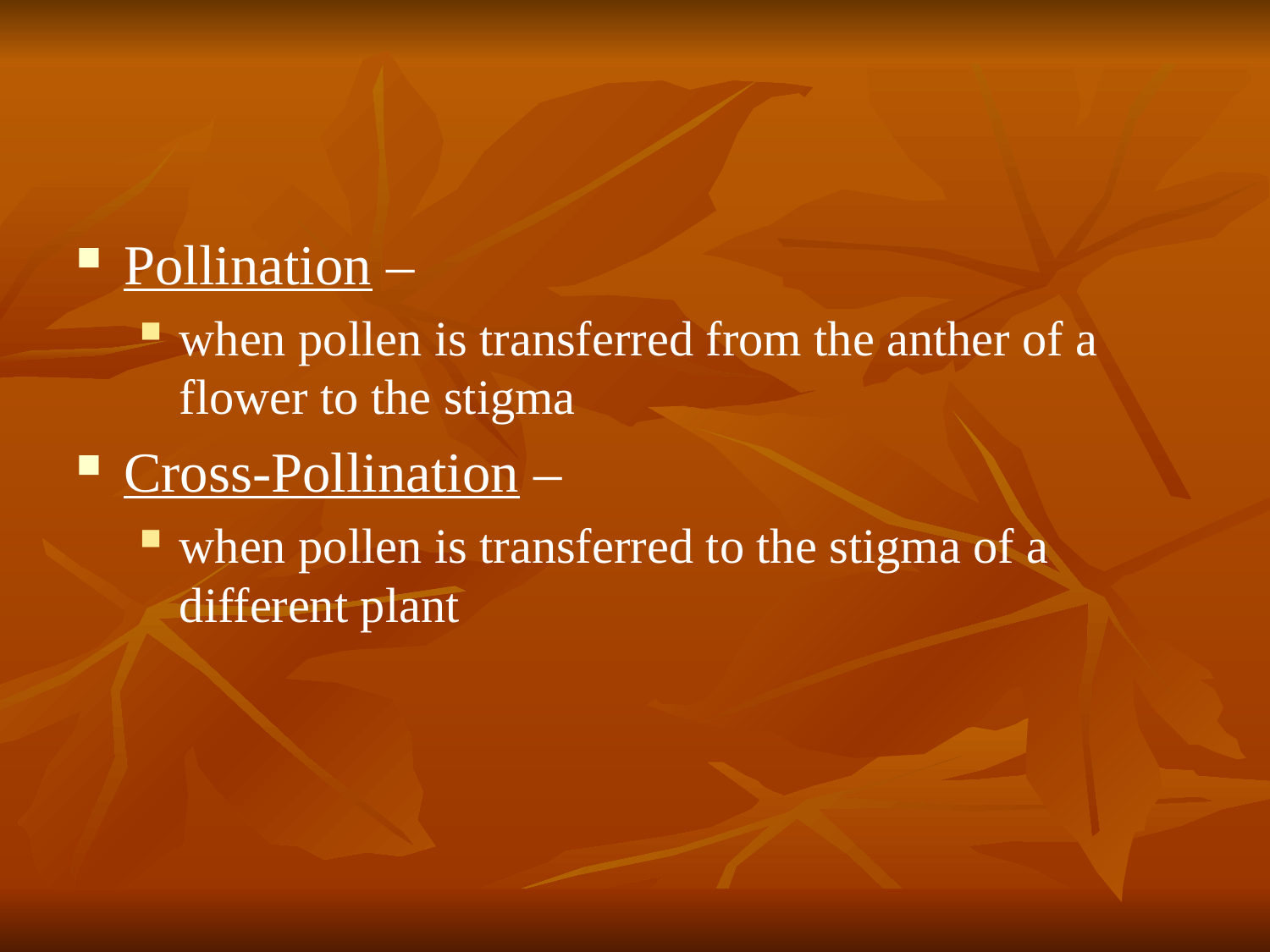

#
Pollination –
when pollen is transferred from the anther of a flower to the stigma
Cross-Pollination –
when pollen is transferred to the stigma of a different plant